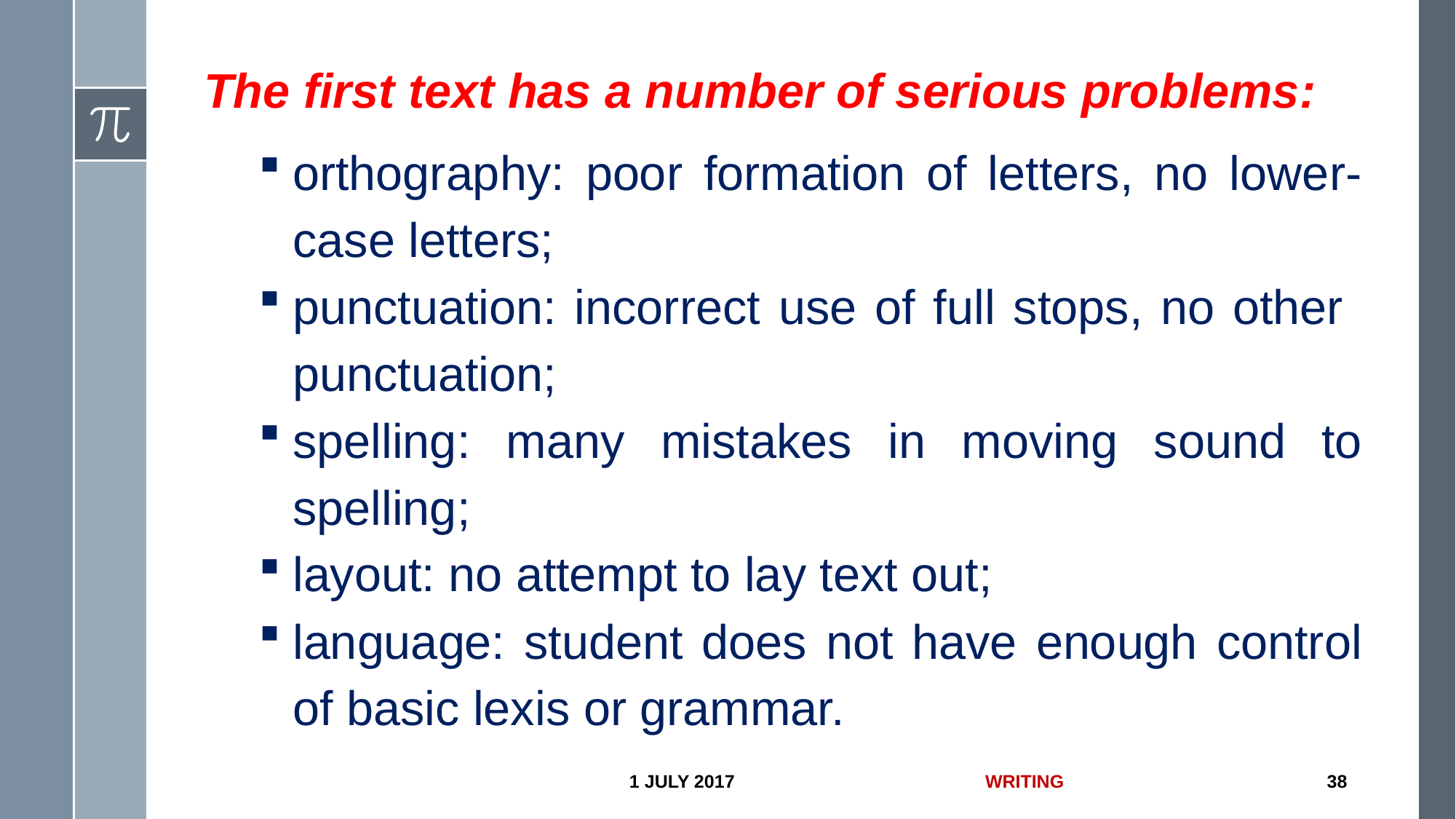

The first text has a number of serious problems:
orthography: poor formation of letters, no lower-case letters;
punctuation: incorrect use of full stops, no other  punctuation;
spelling: many mistakes in moving sound to spelling;
layout: no attempt to lay text out;
language: student does not have enough control of basic lexis or grammar.
1 July 2017
Writing
38